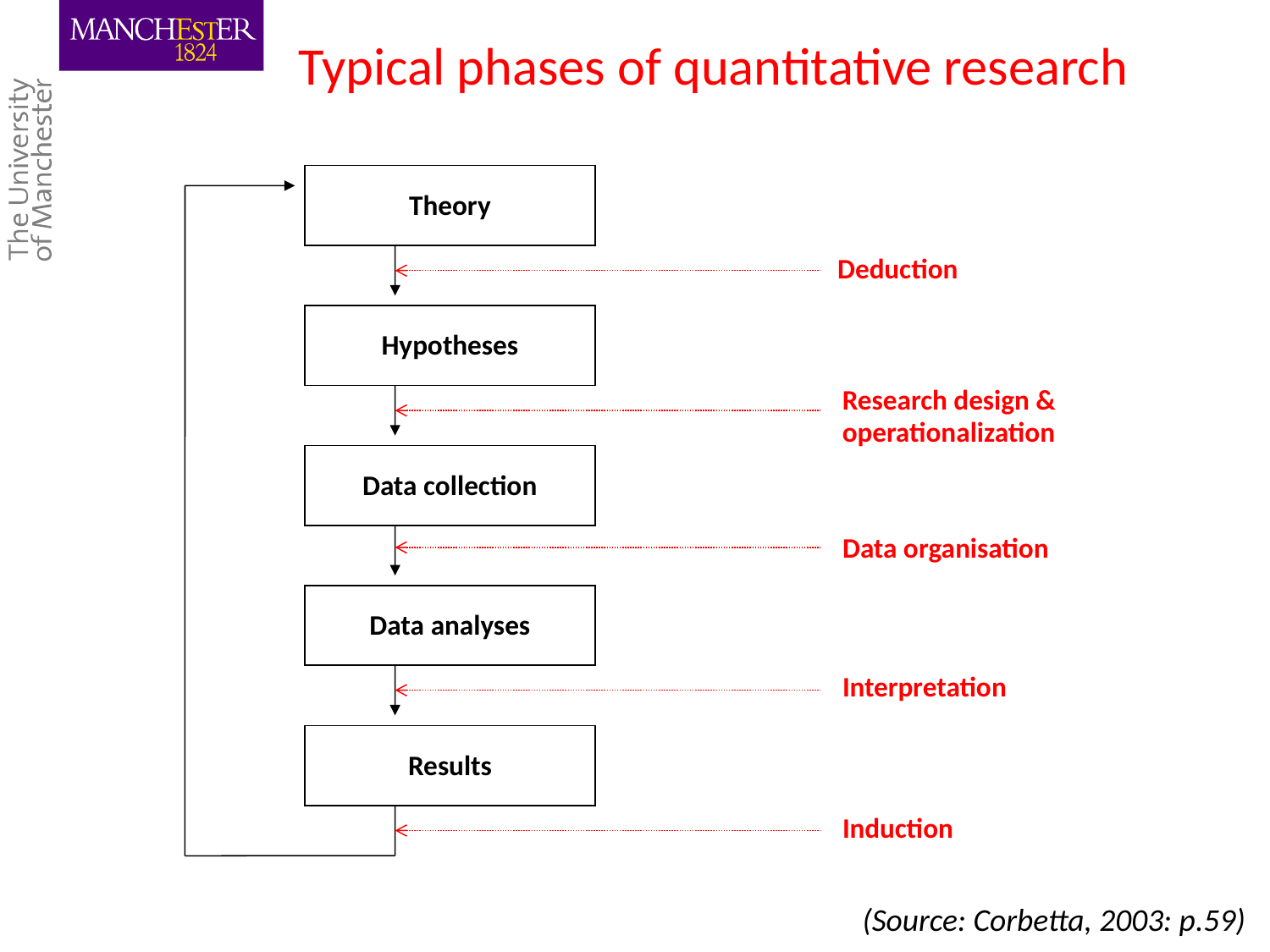

# Typical phases of quantitative research
Theory

Deduction
Hypotheses

Data collection

Data organisation
Data analyses
Interpretation

Results

Induction

Research design & operationalization
(Source: Corbetta, 2003: p.59)